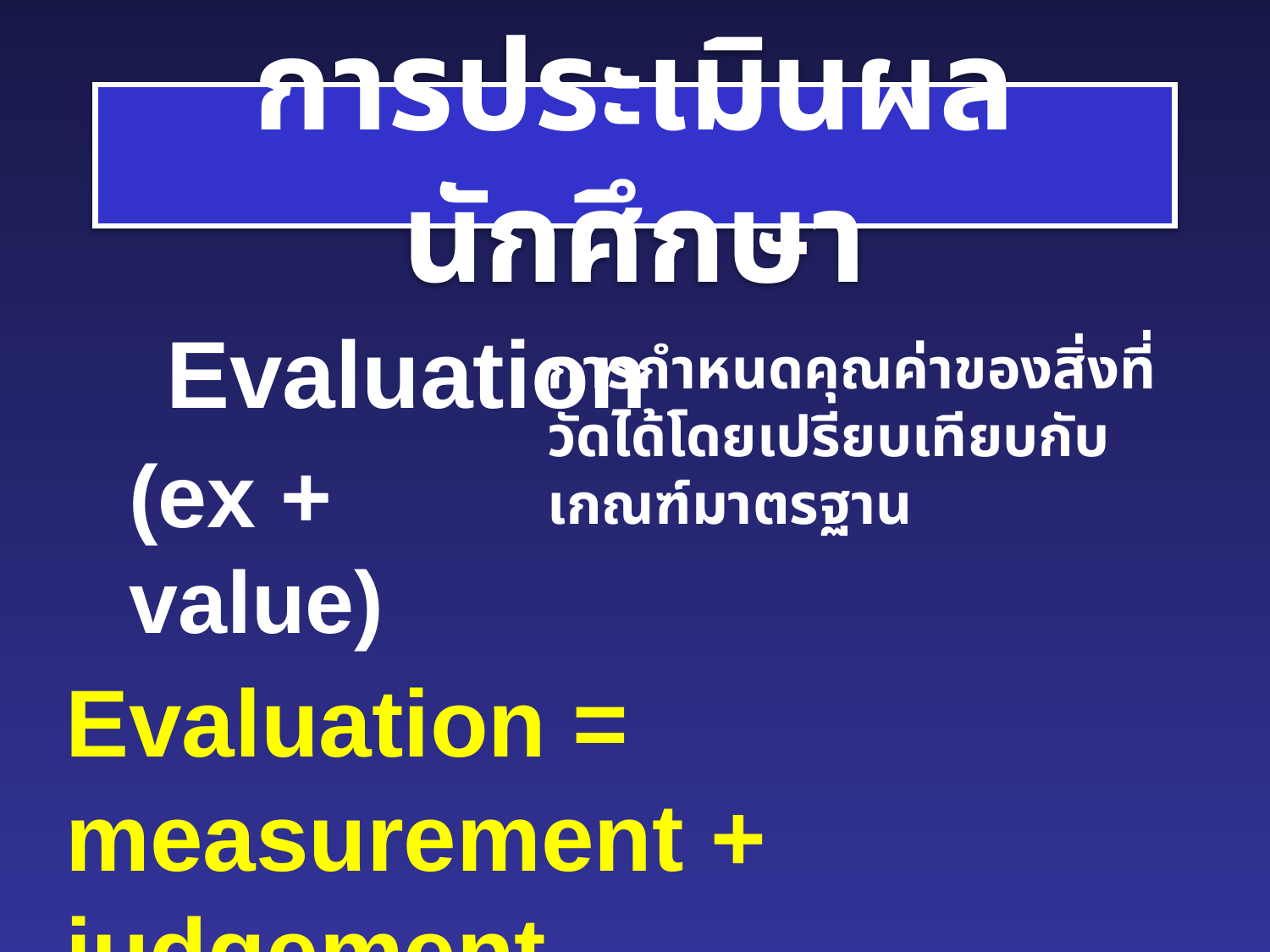

# การประเมินผลนักศึกษา
Evaluation

การกำหนดคุณค่าของสิ่งที่วัดได้โดยเปรียบเทียบกับเกณฑ์มาตรฐาน
(ex + value)
Evaluation = measurement + judgement